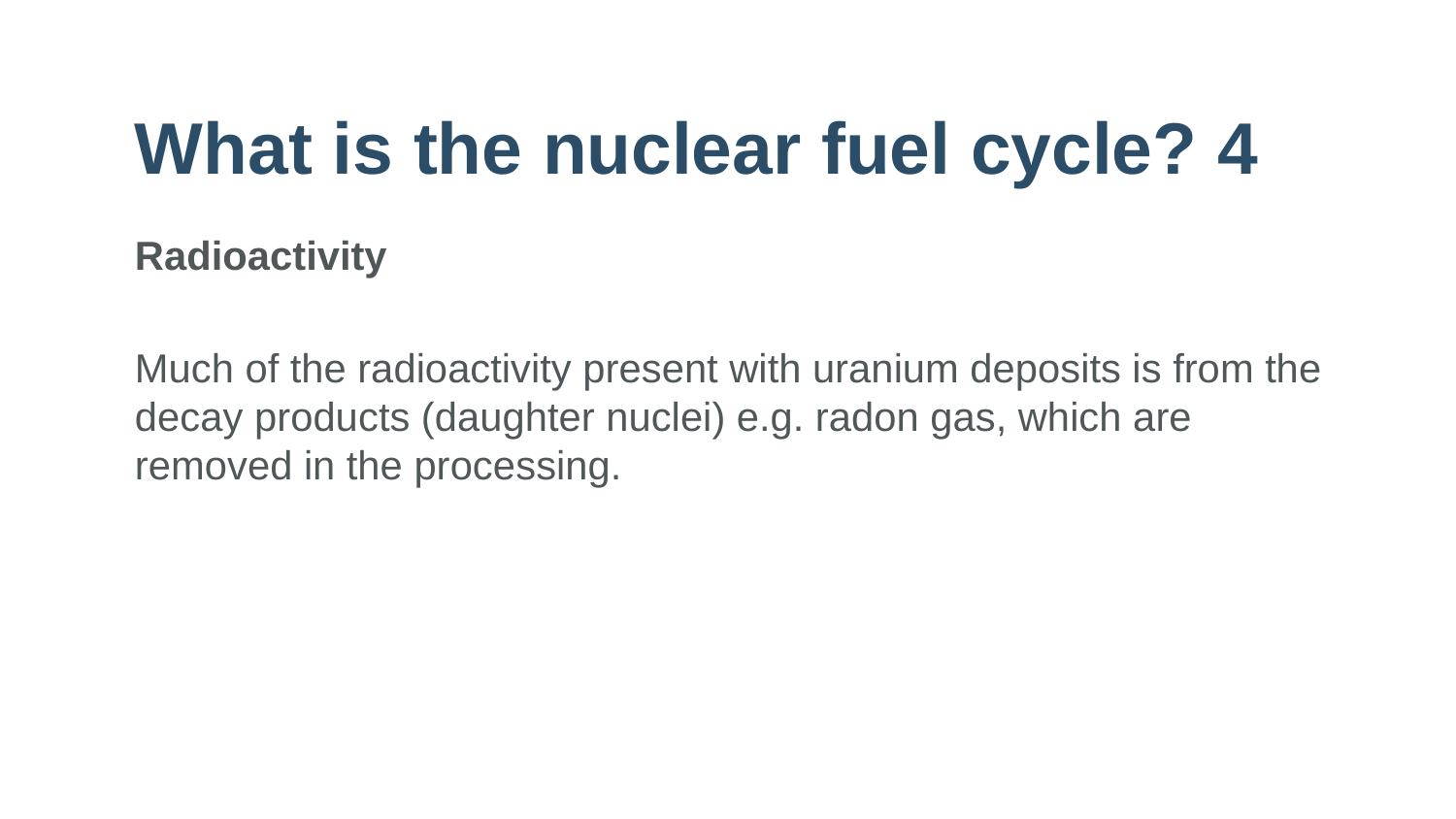

# What is the nuclear fuel cycle? 4
Radioactivity

Much of the radioactivity present with uranium deposits is from the decay products (daughter nuclei) e.g. radon gas, which are removed in the processing.